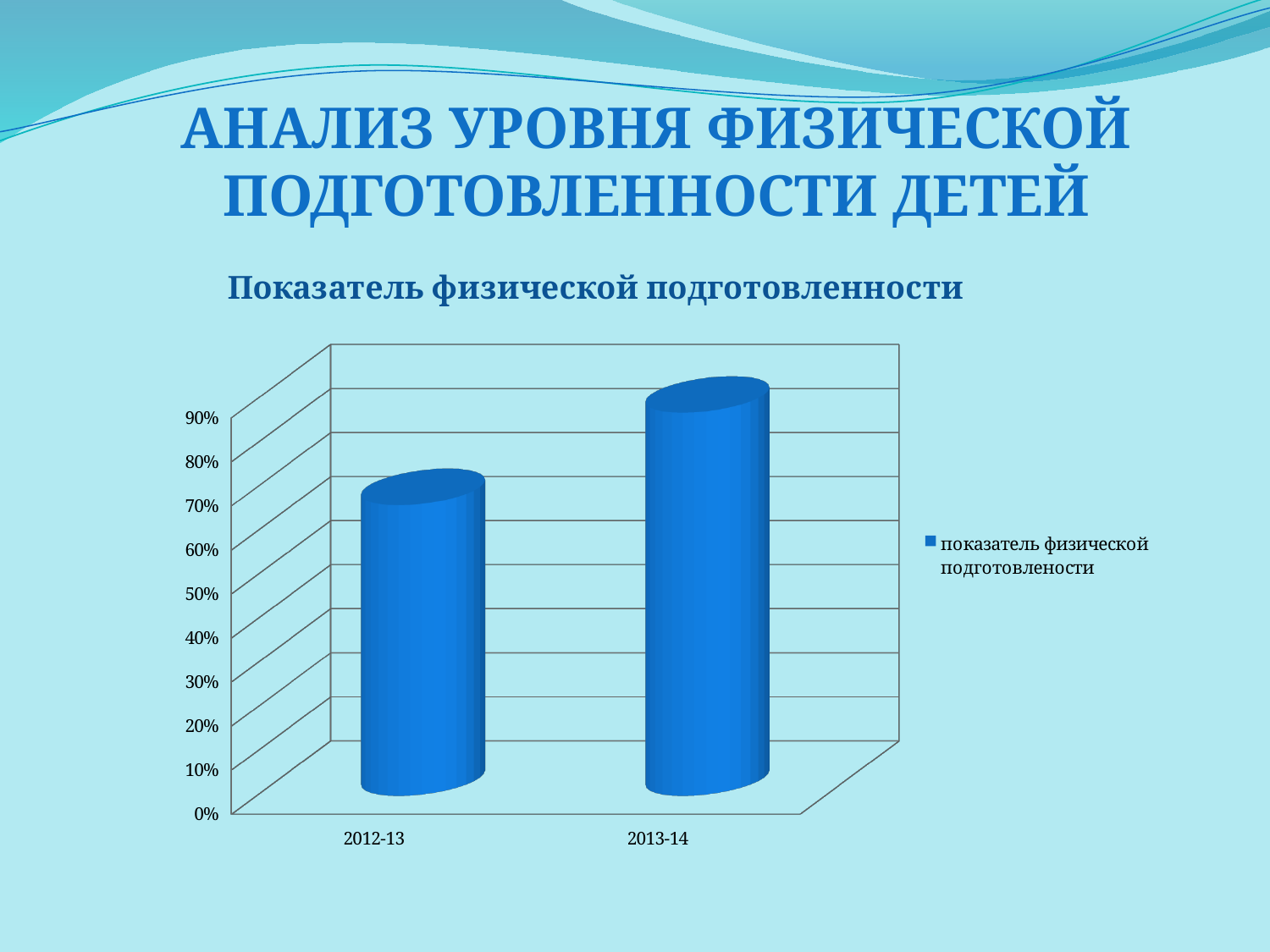

Анализ уровня физической
подготовленности детей

[unsupported chart]